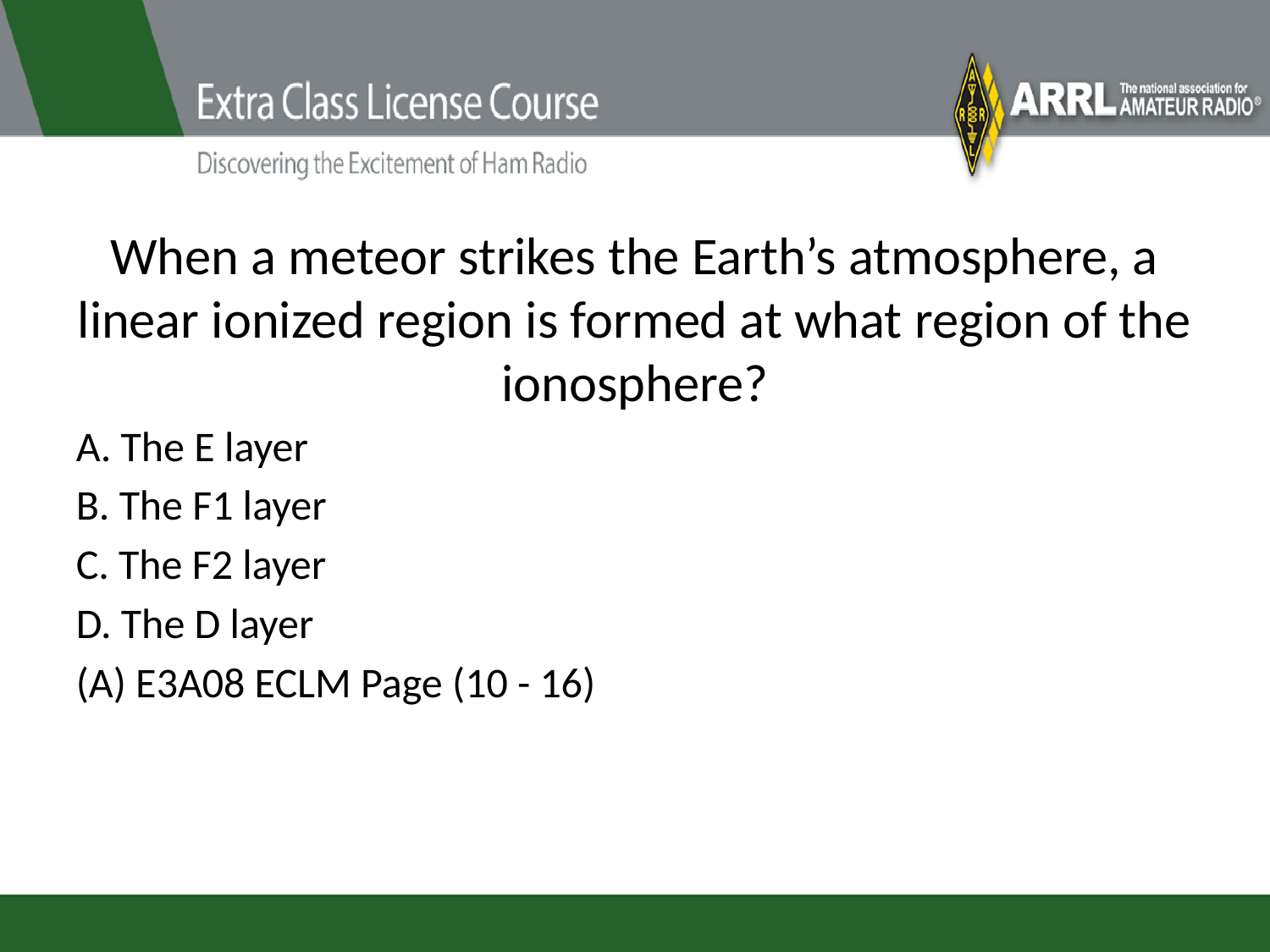

# When a meteor strikes the Earth’s atmosphere, a linear ionized region is formed at what region of the ionosphere?
A. The E layer
B. The F1 layer
C. The F2 layer
D. The D layer
(A) E3A08 ECLM Page (10 - 16)